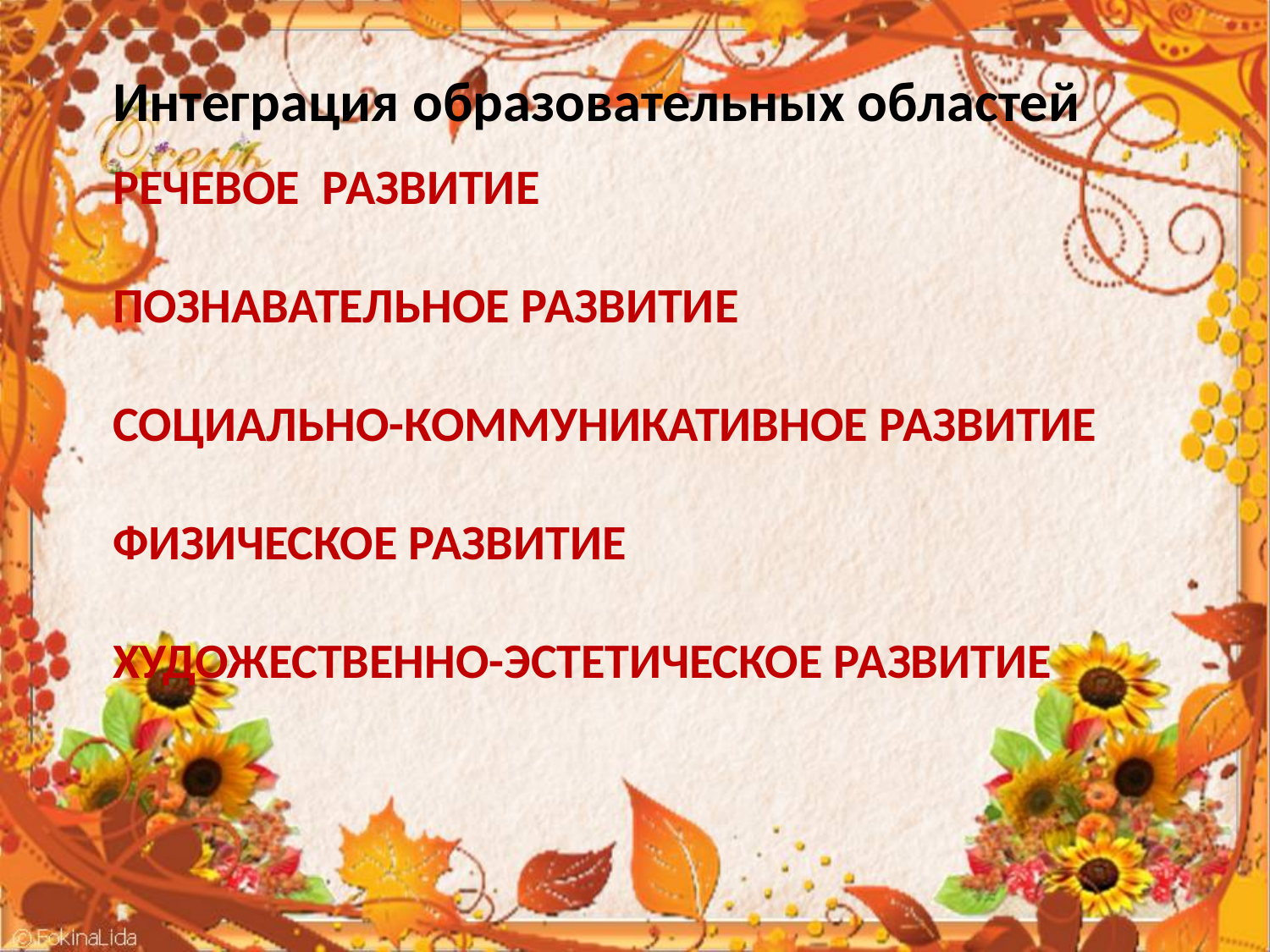

Интеграция образовательных областей
# Речевое  развитие познавательное развитие социально-коммуникативное развитие физическое развитие художественно-эстетическое развитие